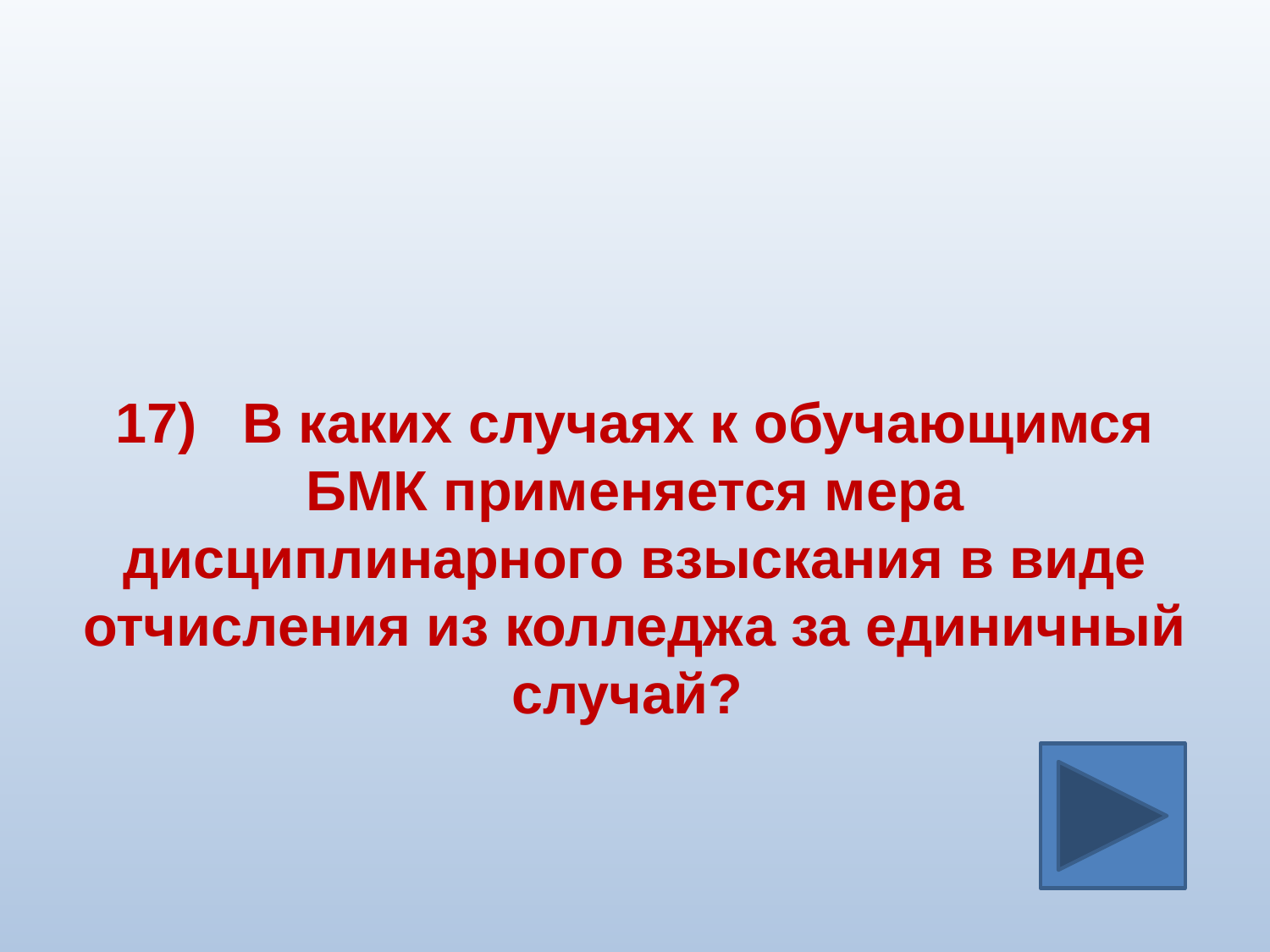

#

17)	В каких случаях к обучающимся БМК применяется мера дисциплинарного взыскания в виде отчисления из колледжа за единичный случай?